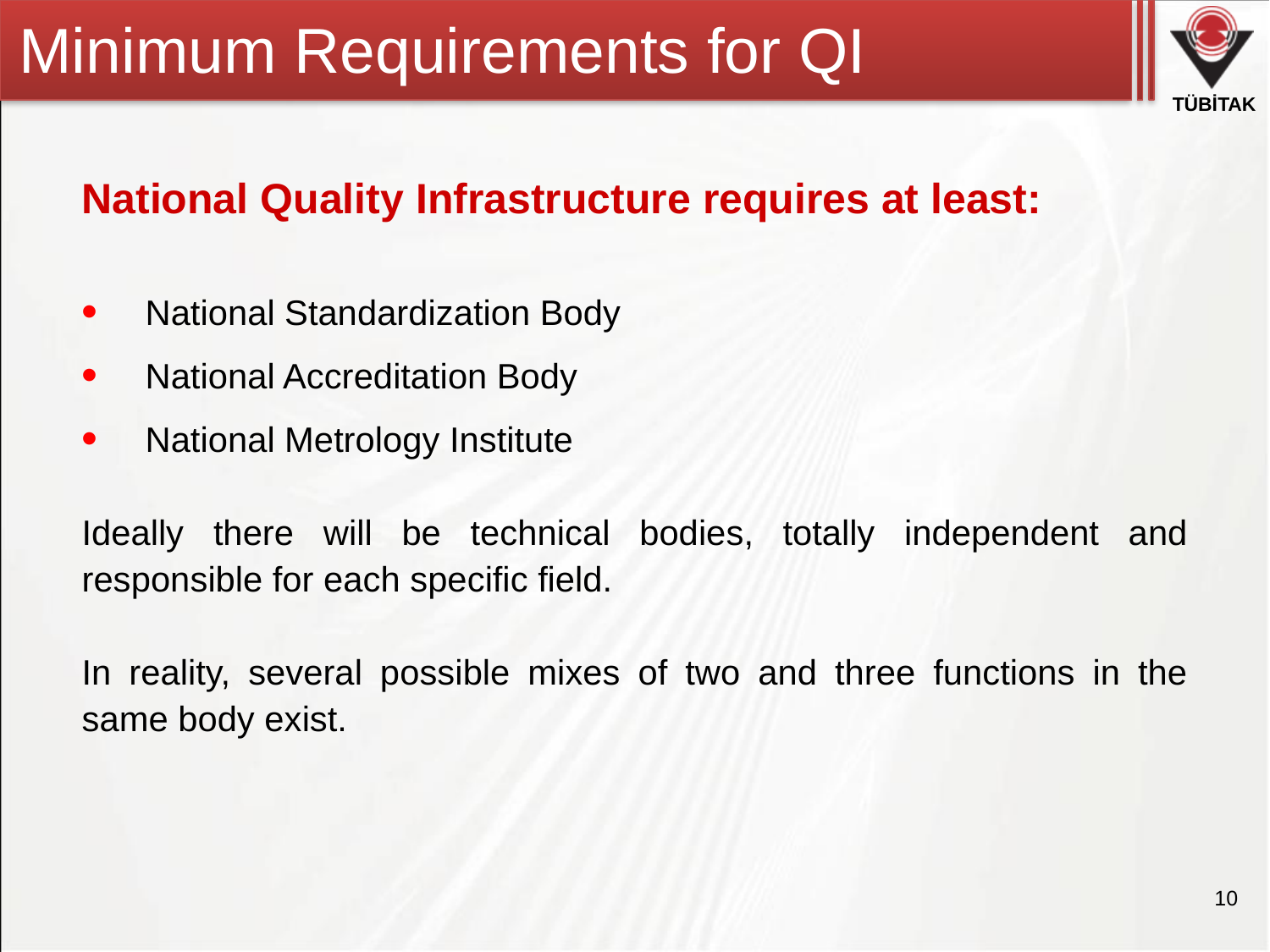

Minimum Requirements for QI
National Quality Infrastructure requires at least:

National Standardization Body
National Accreditation Body
National Metrology Institute

Ideally there will be technical bodies, totally independent and responsible for each specific field.

In reality, several possible mixes of two and three functions in the same body exist.
10